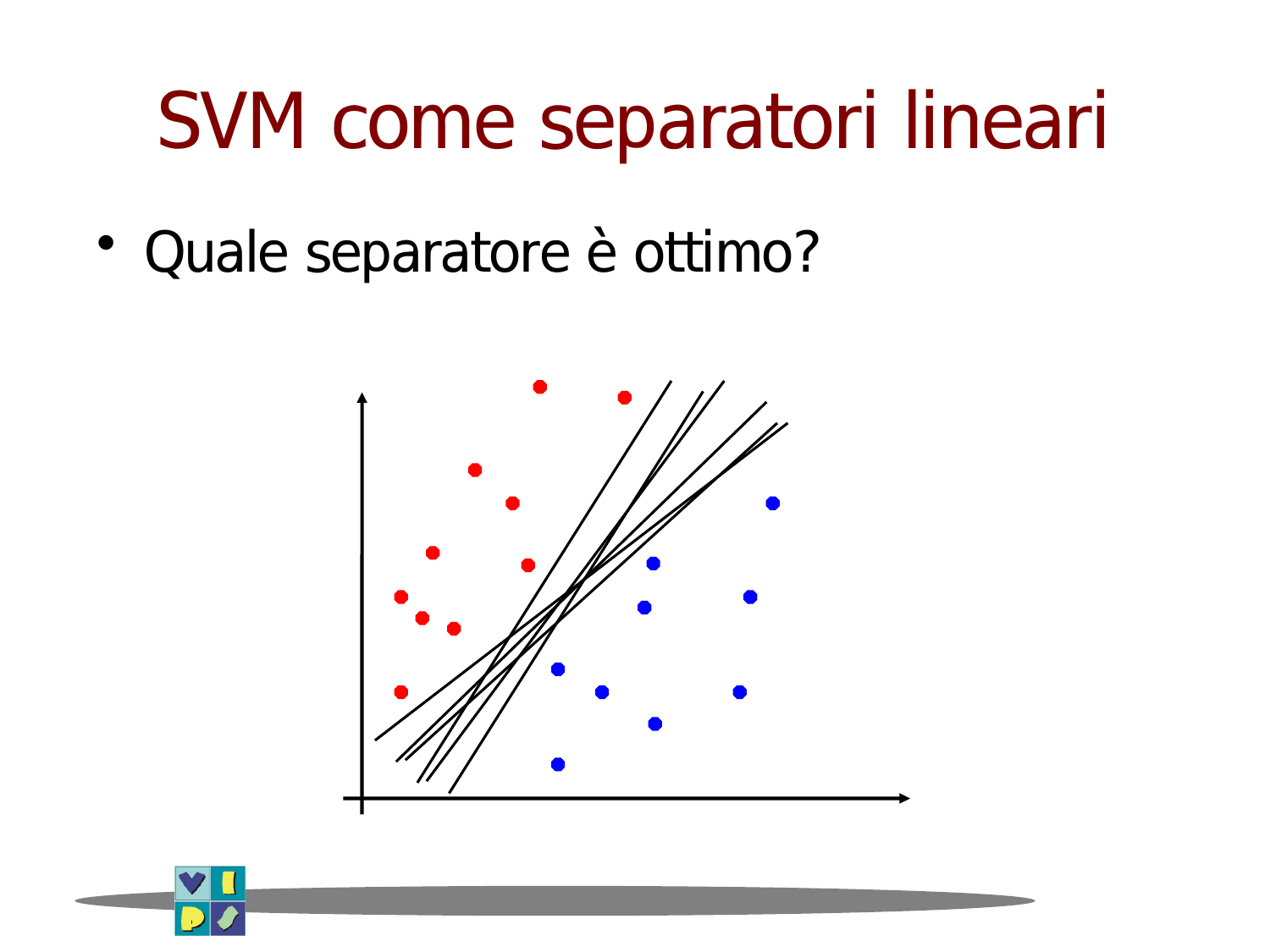

# SVM come separatori lineari
Quale separatore è ottimo?